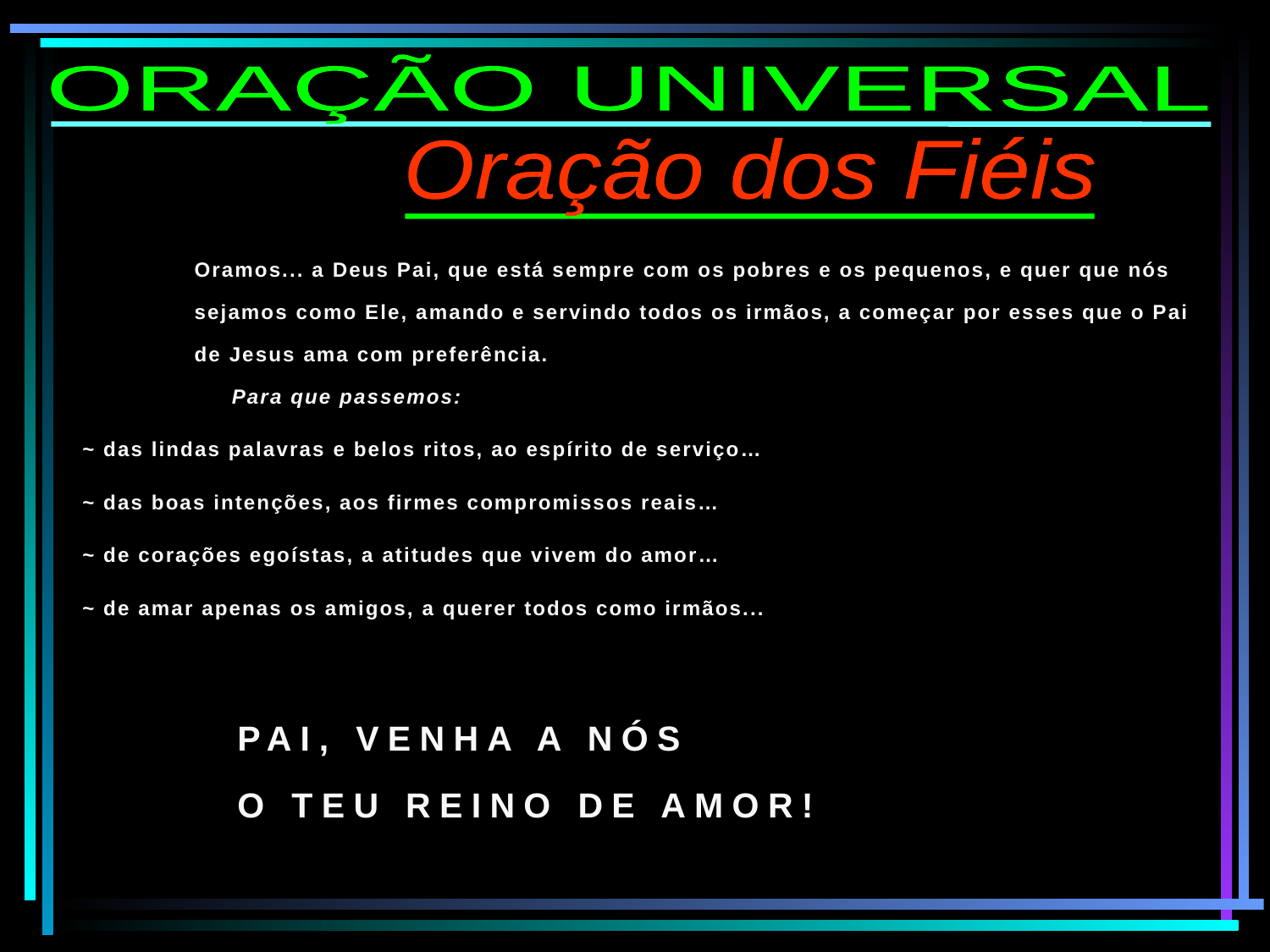

ORAÇÃO UNIVERSAL

Oração dos Fiéis

Oramos... a Deus Pai, que está sempre com os pobres e os pequenos, e quer que nós sejamos como Ele, amando e servindo todos os irmãos, a começar por esses que o Pai de Jesus ama com preferência.         					       Para que passemos:
  ~ das lindas palavras e belos ritos, ao espírito de serviço…
  ~ das boas intenções, aos firmes compromissos reais…
  ~ de corações egoístas, a atitudes que vivem do amor…
  ~ de amar apenas os amigos, a querer todos como irmãos...
PAI, VENHA A NÓS
O TEU REINO DE AMOR!